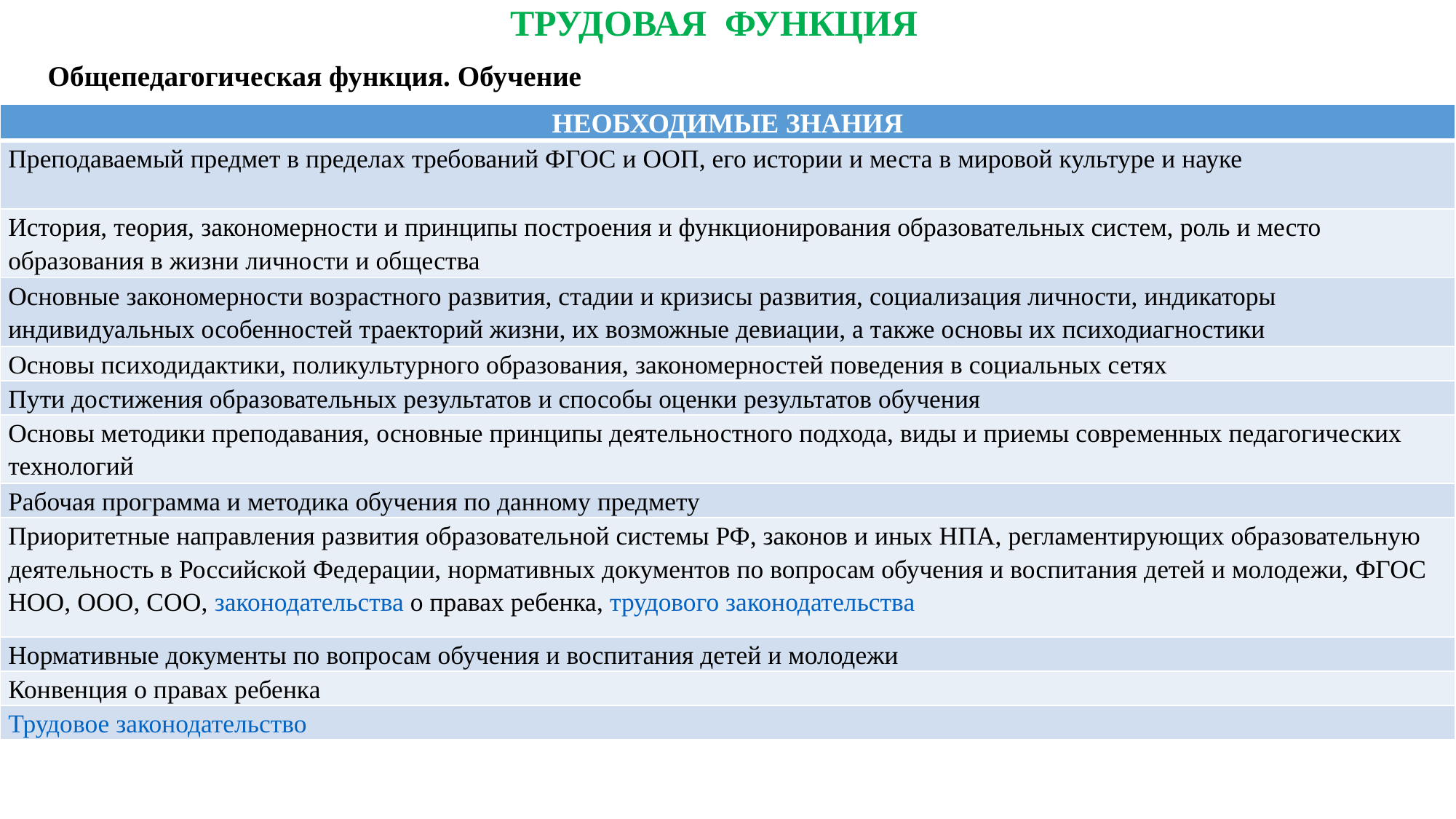

# ТРУДОВАЯ  ФУНКЦИЯ
Общепедагогическая функция. Обучение
| НЕОБХОДИМЫЕ ЗНАНИЯ |
| --- |
| Преподаваемый предмет в пределах требований ФГОС и ООП, его истории и места в мировой культуре и науке |
| История, теория, закономерности и принципы построения и функционирования образовательных систем, роль и место образования в жизни личности и общества |
| Основные закономерности возрастного развития, стадии и кризисы развития, социализация личности, индикаторы индивидуальных особенностей траекторий жизни, их возможные девиации, а также основы их психодиагностики |
| Основы психодидактики, поликультурного образования, закономерностей поведения в социальных сетях |
| Пути достижения образовательных результатов и способы оценки результатов обучения |
| Основы методики преподавания, основные принципы деятельностного подхода, виды и приемы современных педагогических технологий |
| Рабочая программа и методика обучения по данному предмету |
| Приоритетные направления развития образовательной системы РФ, законов и иных НПА, регламентирующих образовательную деятельность в Российской Федерации, нормативных документов по вопросам обучения и воспитания детей и молодежи, ФГОС НОО, ООО, СОО, законодательства о правах ребенка, трудового законодательства |
| Нормативные документы по вопросам обучения и воспитания детей и молодежи |
| Конвенция о правах ребенка |
| Трудовое законодательство |